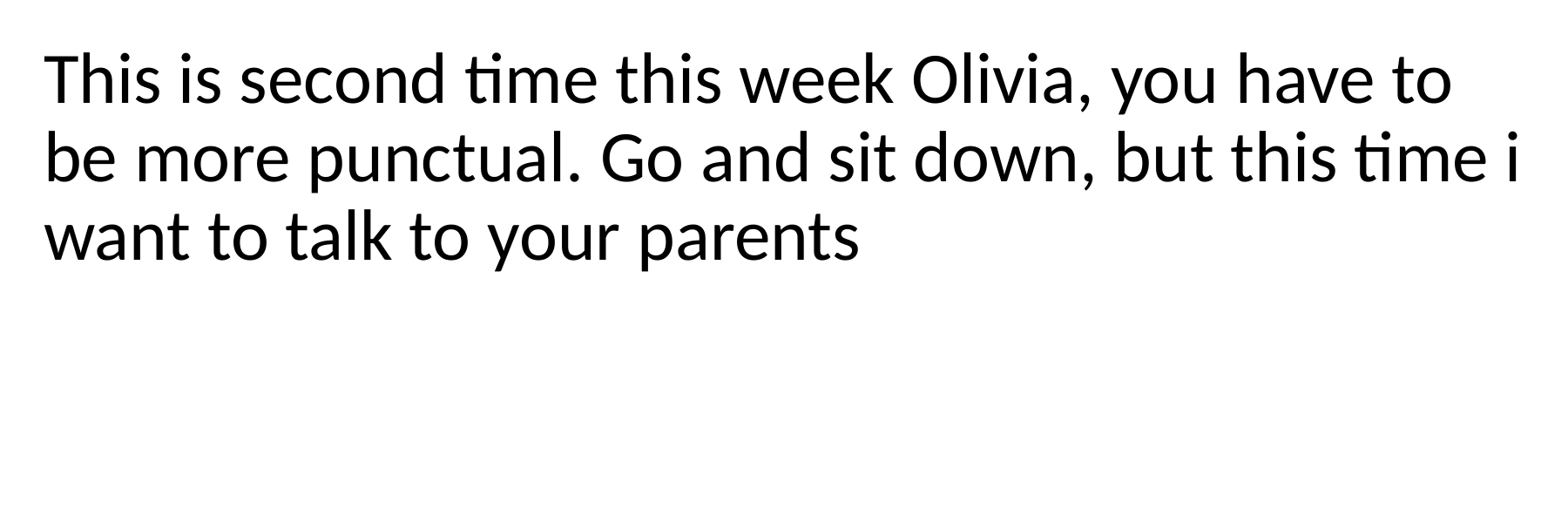

This is second time this week Olivia, you have to be more punctual. Go and sit down, but this time i want to talk to your parents